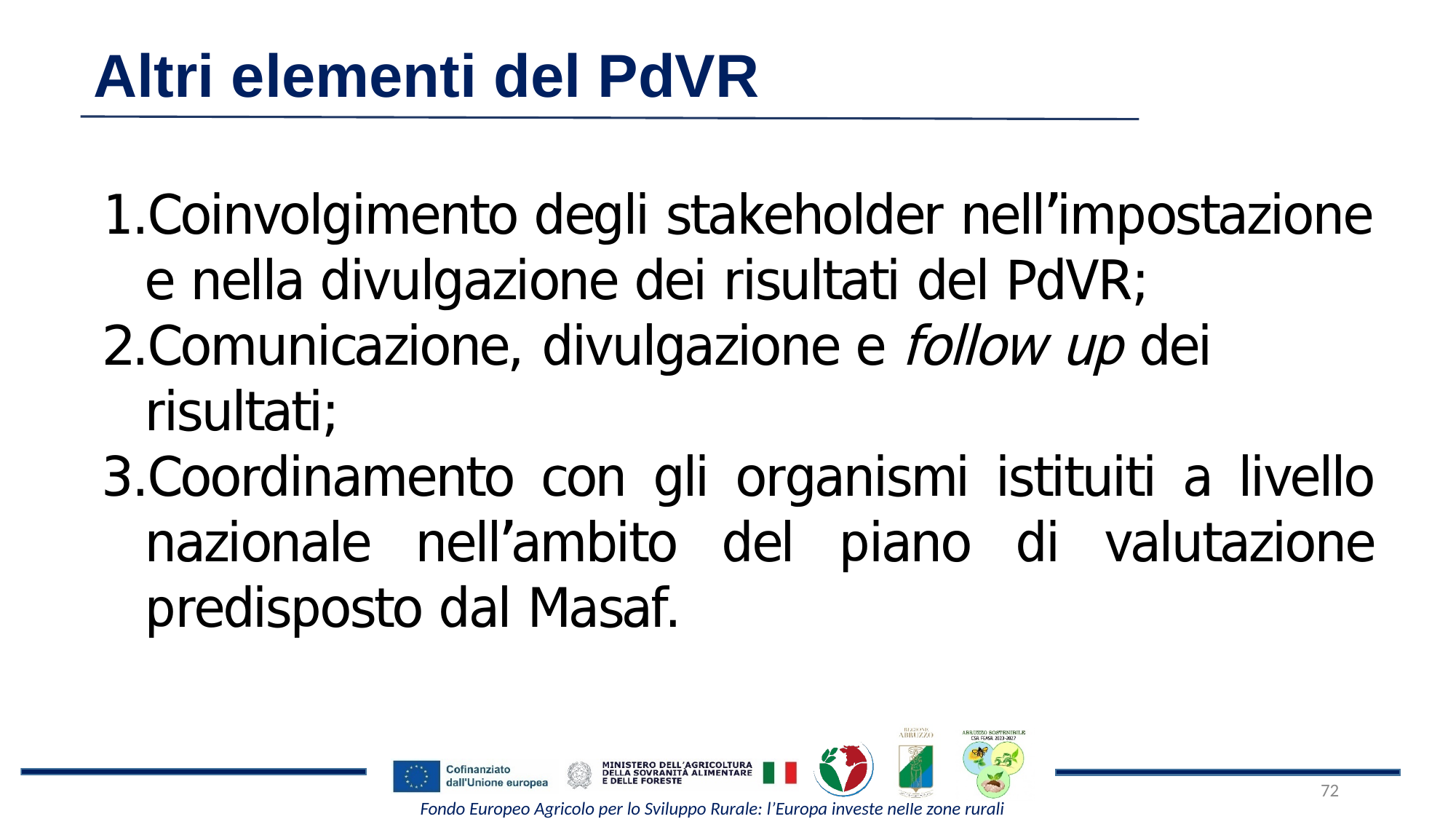

Altri elementi del PdVR
Coinvolgimento degli stakeholder nell’impostazione e nella divulgazione dei risultati del PdVR;
Comunicazione, divulgazione e follow up dei risultati;
Coordinamento con gli organismi istituiti a livello nazionale nell’ambito del piano di valutazione predisposto dal Masaf.